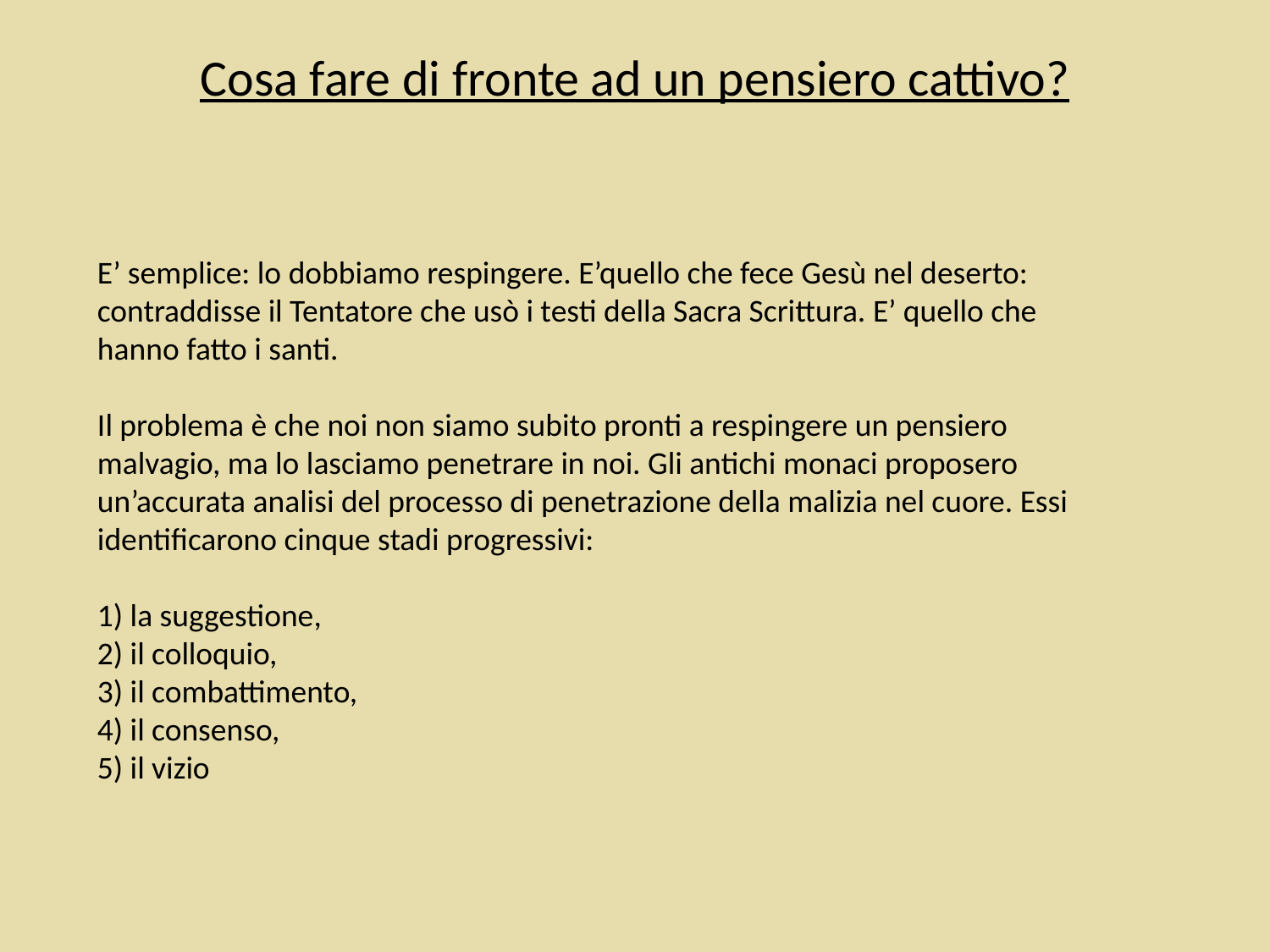

# Cosa fare di fronte ad un pensiero cattivo?
E’ semplice: lo dobbiamo respingere. E’quello che fece Gesù nel deserto: contraddisse il Tentatore che usò i testi della Sacra Scrittura. E’ quello che hanno fatto i santi.

Il problema è che noi non siamo subito pronti a respingere un pensiero malvagio, ma lo lasciamo penetrare in noi. Gli antichi monaci proposero un’accurata analisi del processo di penetrazione della malizia nel cuore. Essi identificarono cinque stadi progressivi:

1) la suggestione,
2) il colloquio,
3) il combattimento,
4) il consenso,
5) il vizio